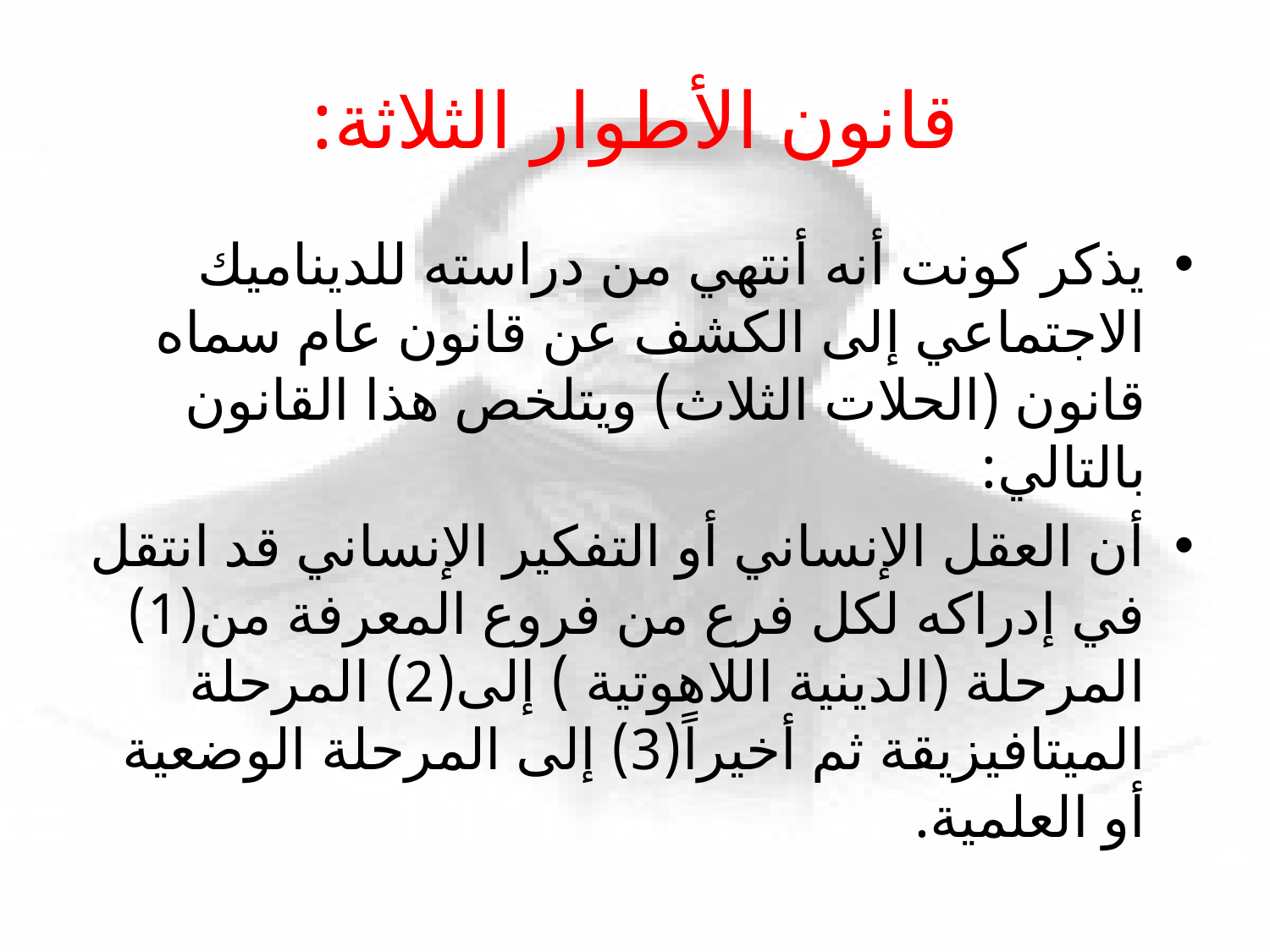

# قانون الأطوار الثلاثة:
يذكر كونت أنه أنتهي من دراسته للديناميك الاجتماعي إلى الكشف عن قانون عام سماه قانون (الحلات الثلاث) ويتلخص هذا القانون بالتالي:
أن العقل الإنساني أو التفكير الإنساني قد انتقل في إدراكه لكل فرع من فروع المعرفة من(1) المرحلة (الدينية اللاهوتية ) إلى(2) المرحلة الميتافيزيقة ثم أخيراً(3) إلى المرحلة الوضعية أو العلمية.